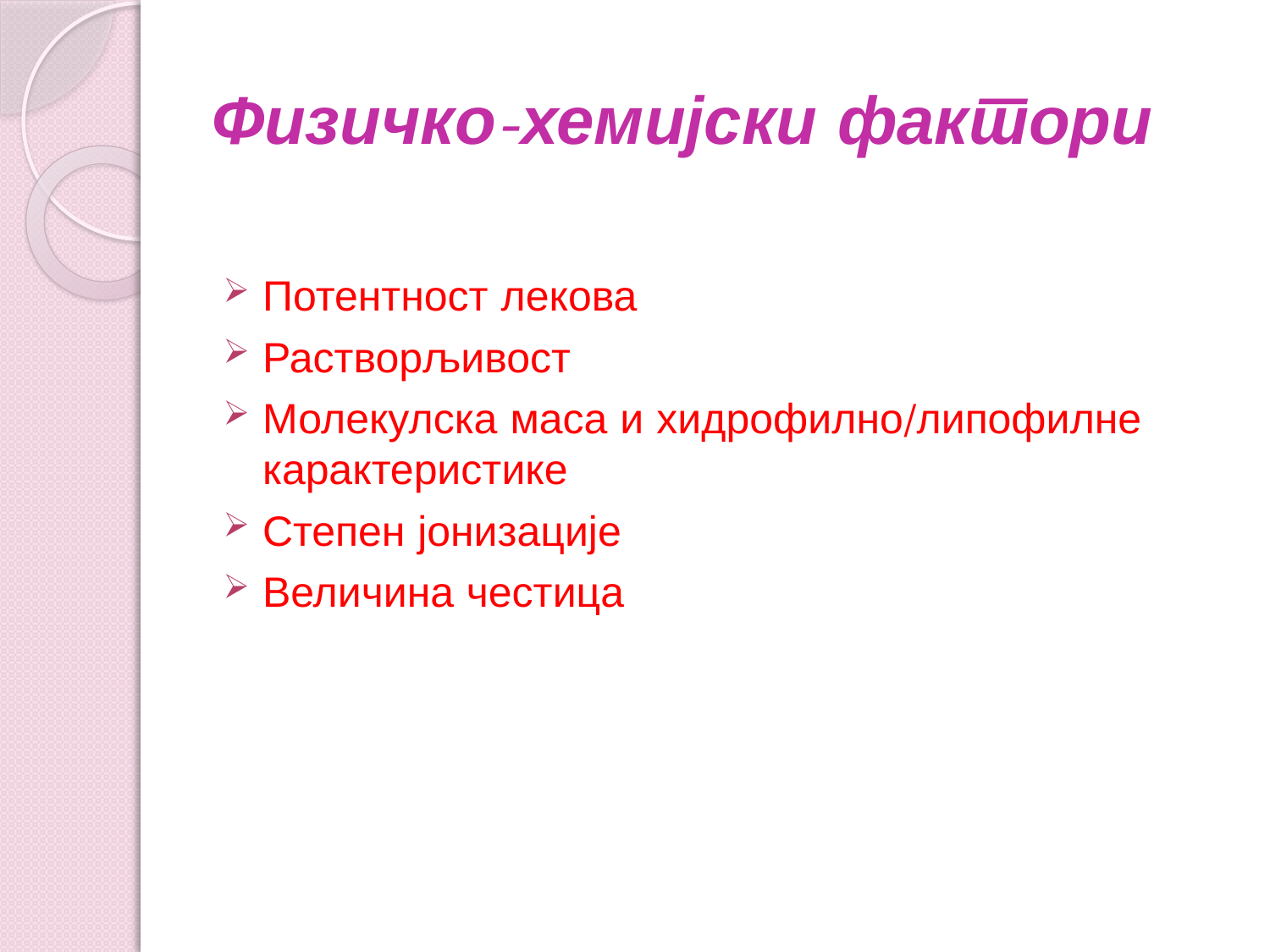

# Физичко-хемијски фактори

Потентност лекова
Растворљивост
Молекулска маса и хидрофилно/липофилне карактеристике
Степен јонизације
Величина честица